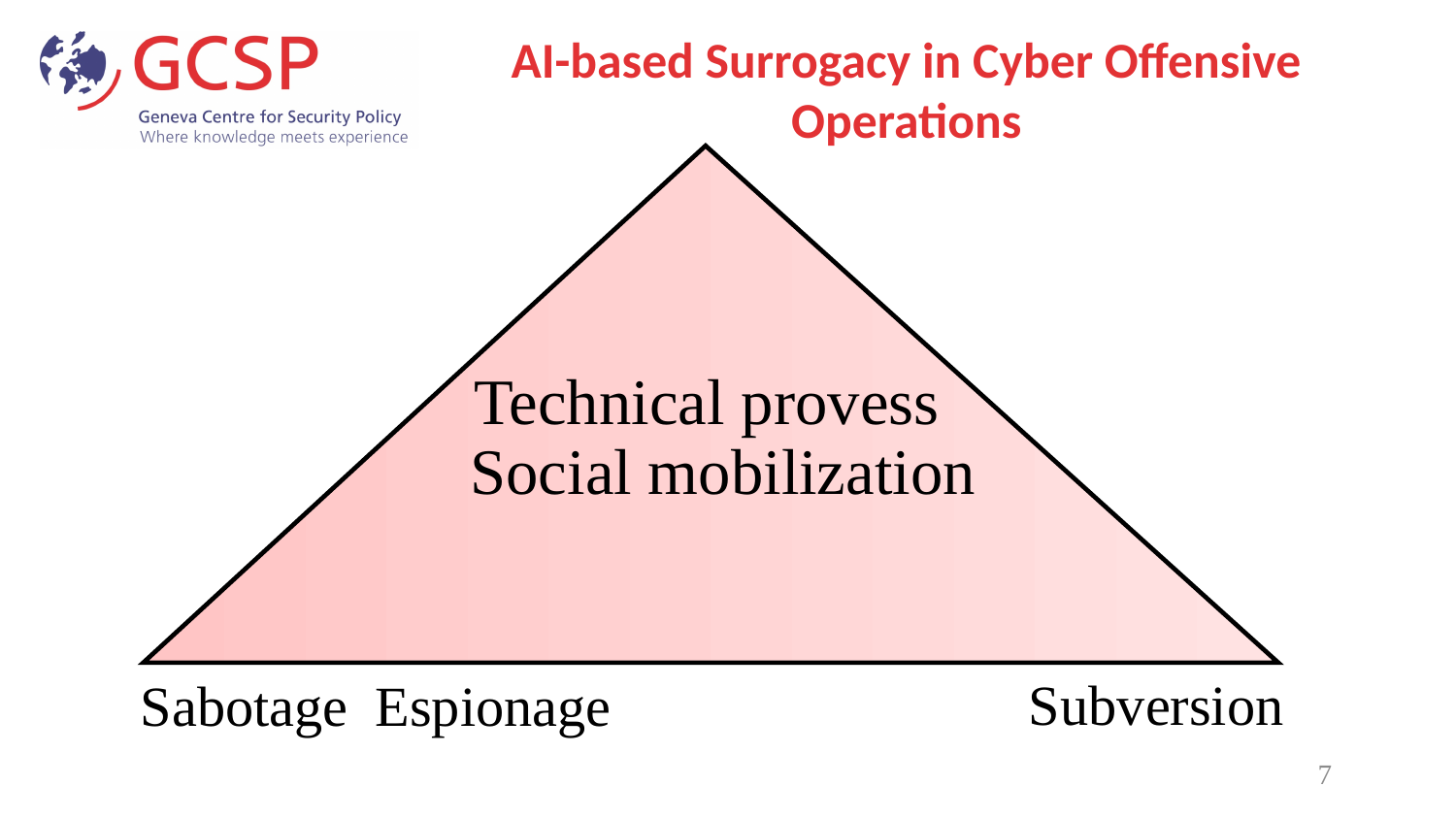

# AI-based Surrogacy in Cyber Offensive Operations

Technical provess
Social mobilization
Subversion
Sabotage
Espionage
7